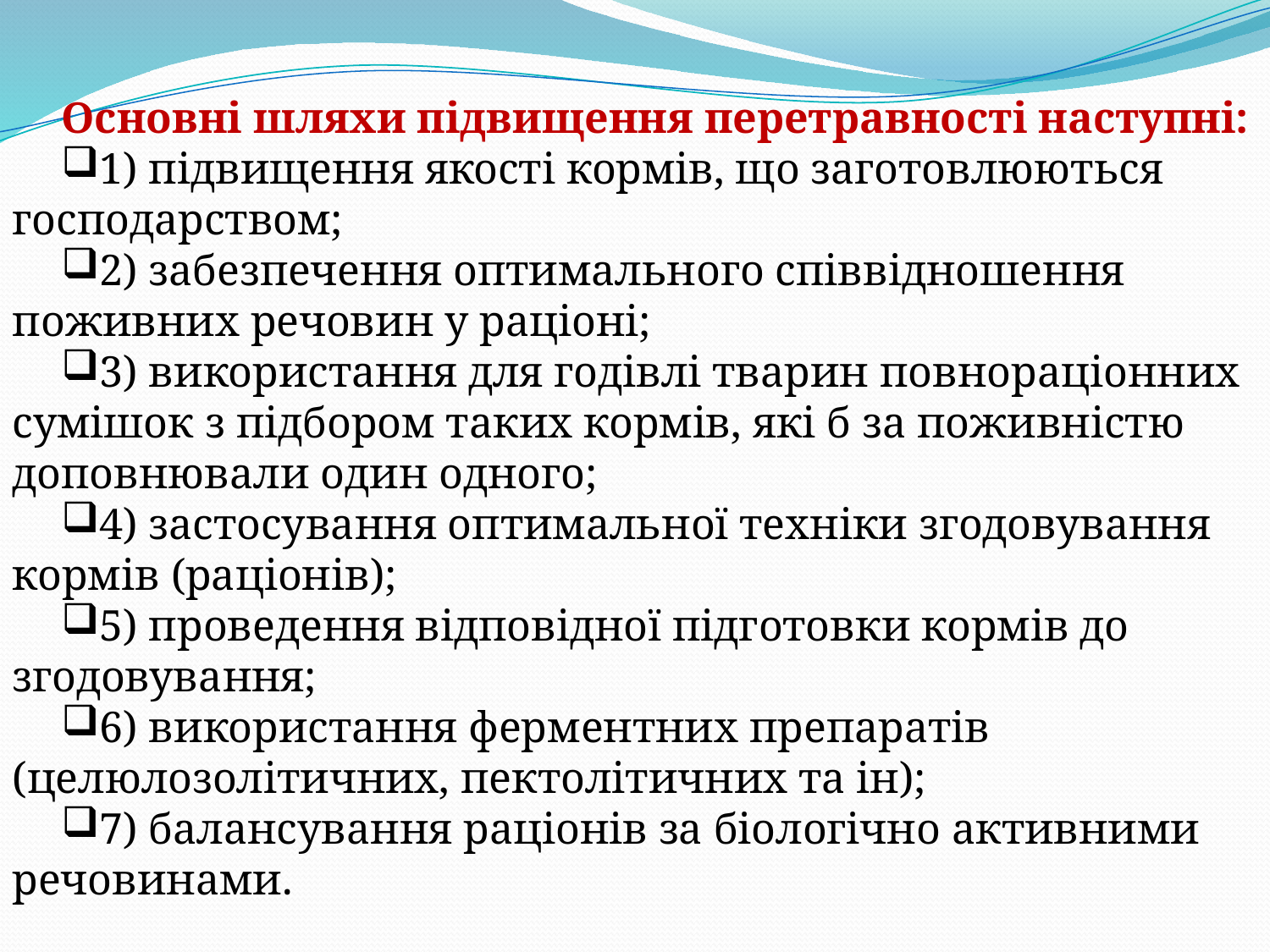

Основні шляхи підвищення перетравності наступні:
1) підвищення якості кормів, що заготовлюються господарством;
2) забезпечення оптимального співвідношення поживних речовин у раціоні;
3) використання для годівлі тварин повнораціонних сумішок з підбором таких кормів, які б за поживністю доповнювали один одного;
4) застосування оптимальної техніки згодовування кормів (раціонів);
5) проведення відповідної підготовки кормів до згодовування;
6) використання ферментних препаратів (целюлозолітичних, пектолітичних та ін);
7) балансування раціонів за біологічно активними речовинами.